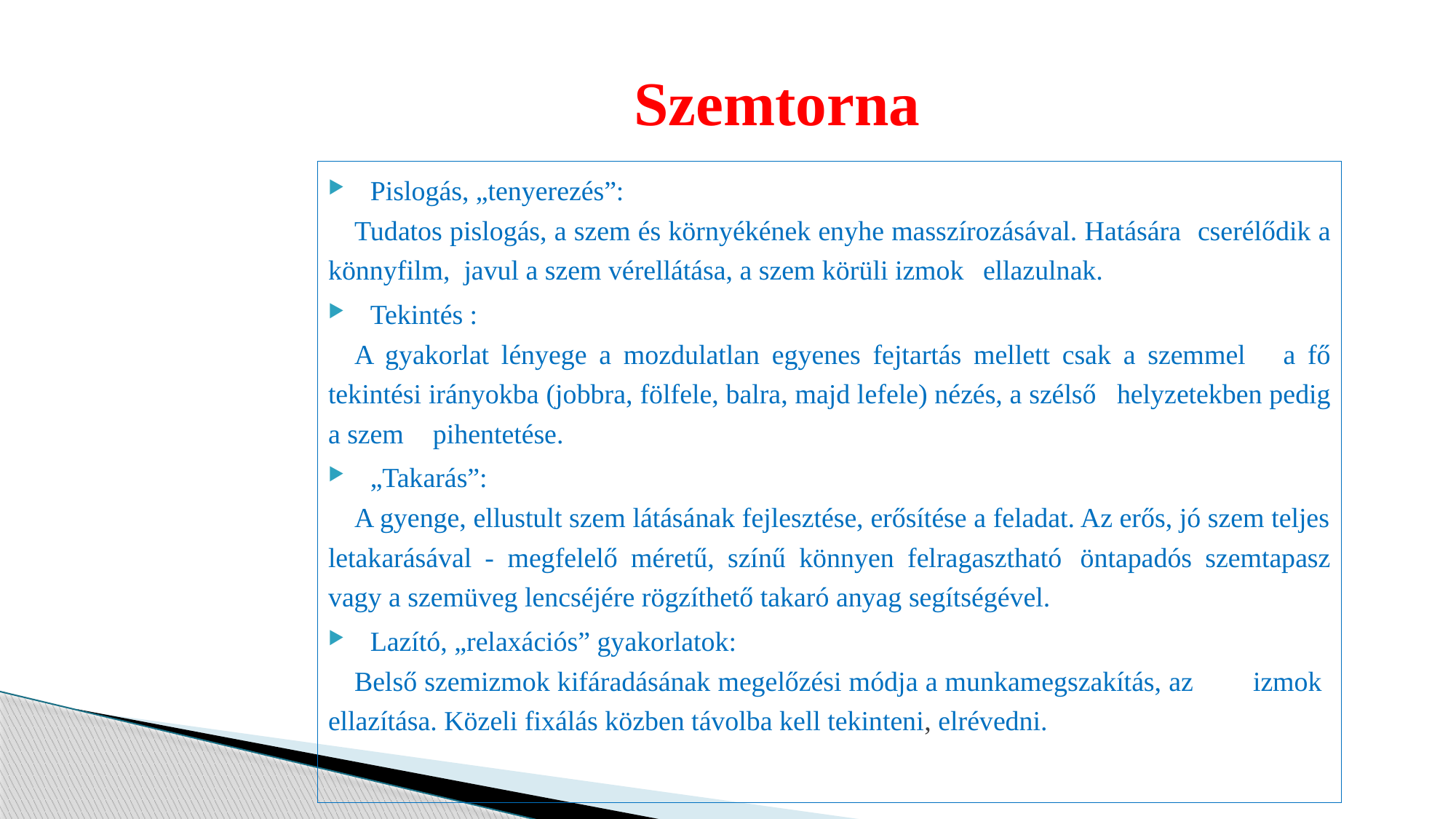

# Szemtorna
Pislogás, „tenyerezés”:
	Tudatos pislogás, a szem és környékének enyhe masszírozásával. Hatására 	cserélődik a könnyfilm,  javul a szem vérellátása, a szem körüli izmok 	ellazulnak.
Tekintés :
	A gyakorlat lényege a mozdulatlan egyenes fejtartás mellett csak a szemmel   a fő tekintési irányokba (jobbra, fölfele, balra, majd lefele) nézés, a szélső 	helyzetekben pedig a szem 	pihentetése.
„Takarás”:
	A gyenge, ellustult szem látásának fejlesztése, erősítése a feladat. Az erős, jó szem teljes letakarásával - megfelelő méretű, színű könnyen felragasztható 	öntapadós szemtapasz vagy a szemüveg lencséjére rögzíthető takaró anyag segítségével.
Lazító, „relaxációs” gyakorlatok:
	Belső szemizmok kifáradásának megelőzési módja a munkamegszakítás, az 	    izmok 	ellazítása. Közeli fixálás közben távolba kell tekinteni, elrévedni.